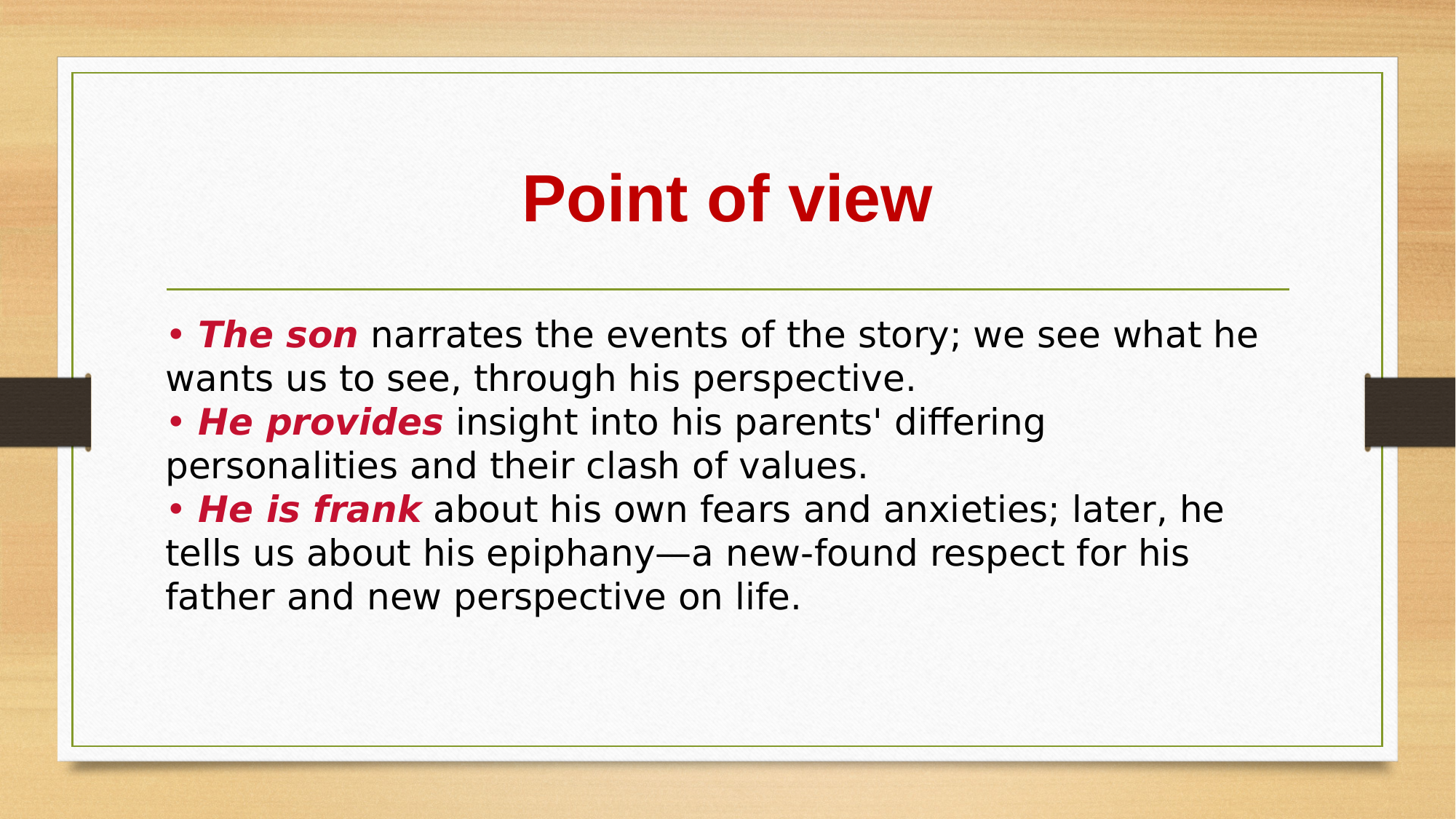

# Point of view
• The son narrates the events of the story; we see what he wants us to see, through his perspective.
• He provides insight into his parents' differing personalities and their clash of values.
• He is frank about his own fears and anxieties; later, he tells us about his epiphany—a new-found respect for his father and new perspective on life.